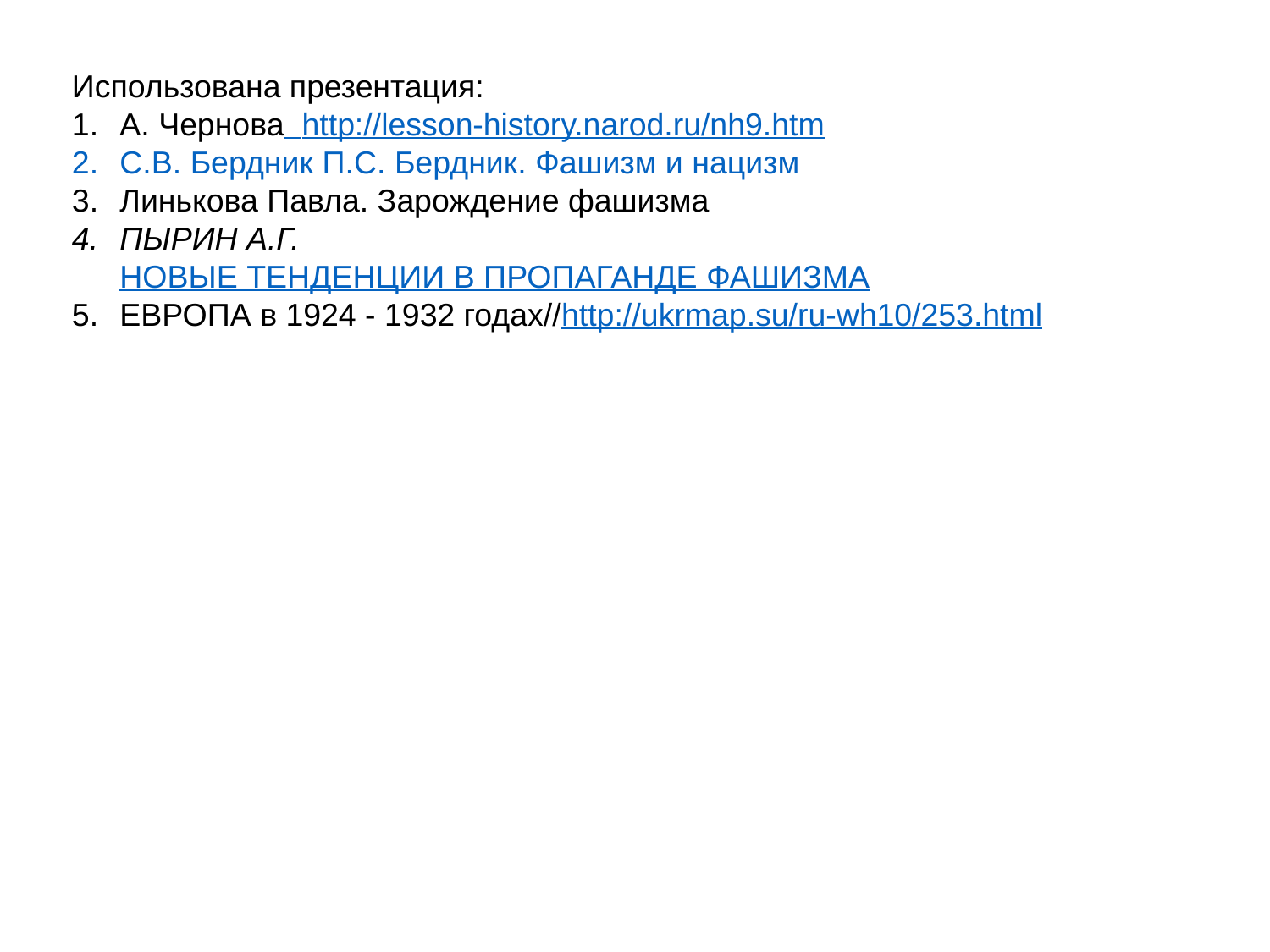

Использована презентация:
А. Чернова  http://lesson-history.narod.ru/nh9.htm
С.В. Бердник П.С. Бердник. Фашизм и нацизм
Линькова Павла. Зарождение фашизма
ПЫРИН А.Г.
НОВЫЕ ТЕНДЕНЦИИ В ПРОПАГАНДЕ ФАШИЗМА
ЕВРОПА в 1924 - 1932 годах//http://ukrmap.su/ru-wh10/253.html